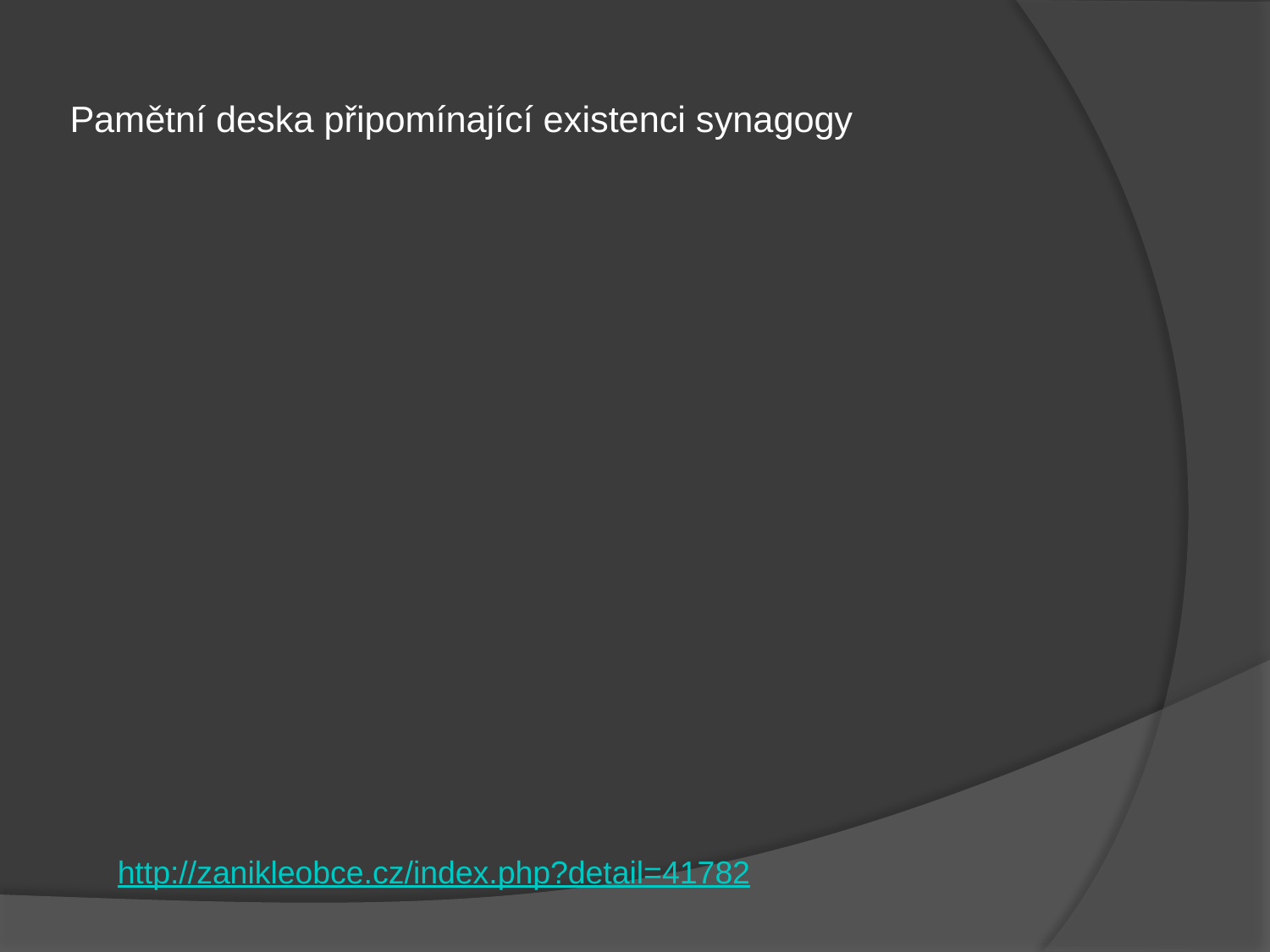

# Pamětní deska připomínající existenci synagogy

http://zanikleobce.cz/index.php?detail=41782